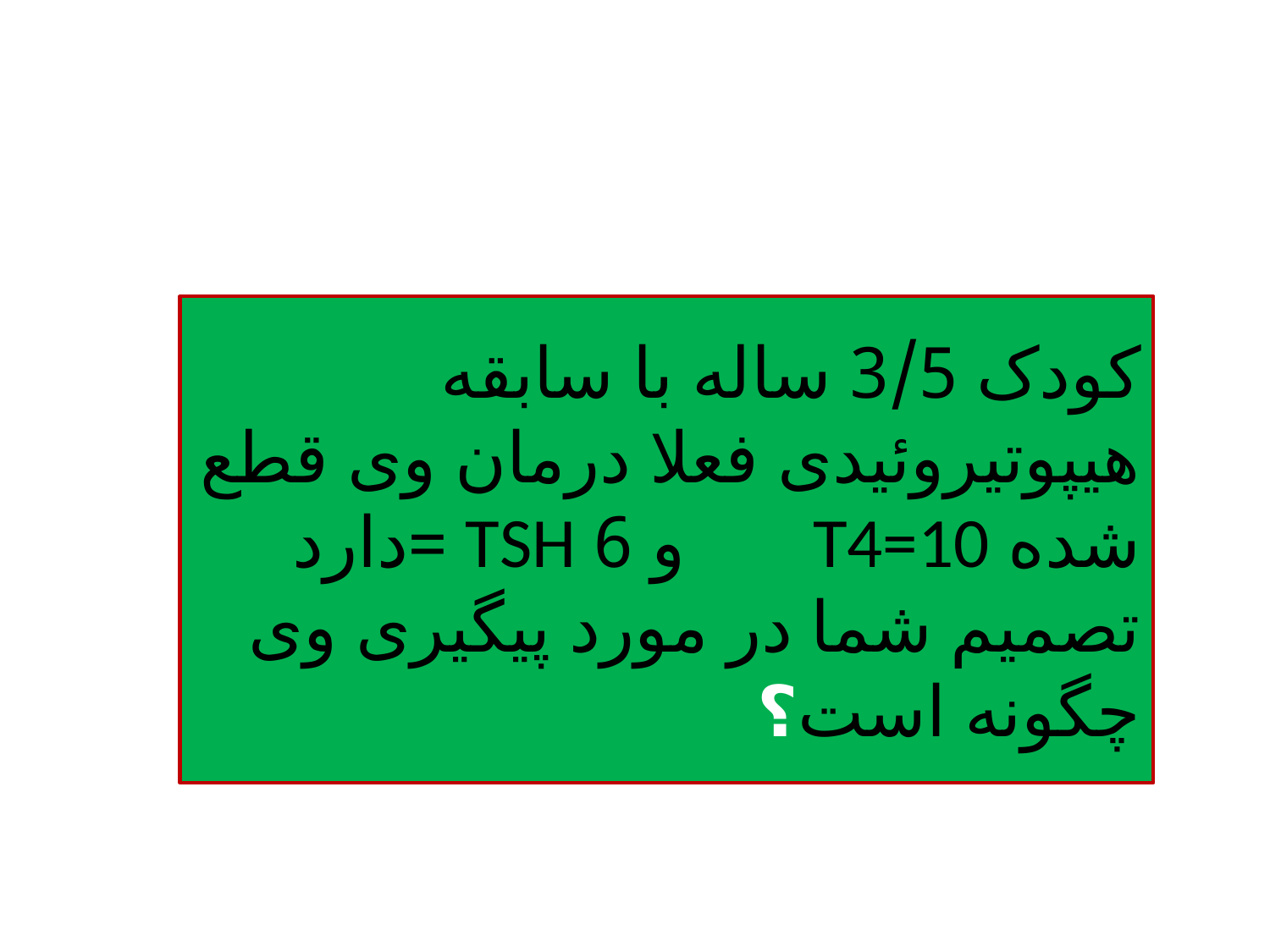

#

کودک 3/5 ساله با سابقه هیپوتیروئیدی فعلا درمان وی قطع شده T4=10     	و 	6 TSH =دارد تصمیم شما در مورد پیگیری وی چگونه است؟